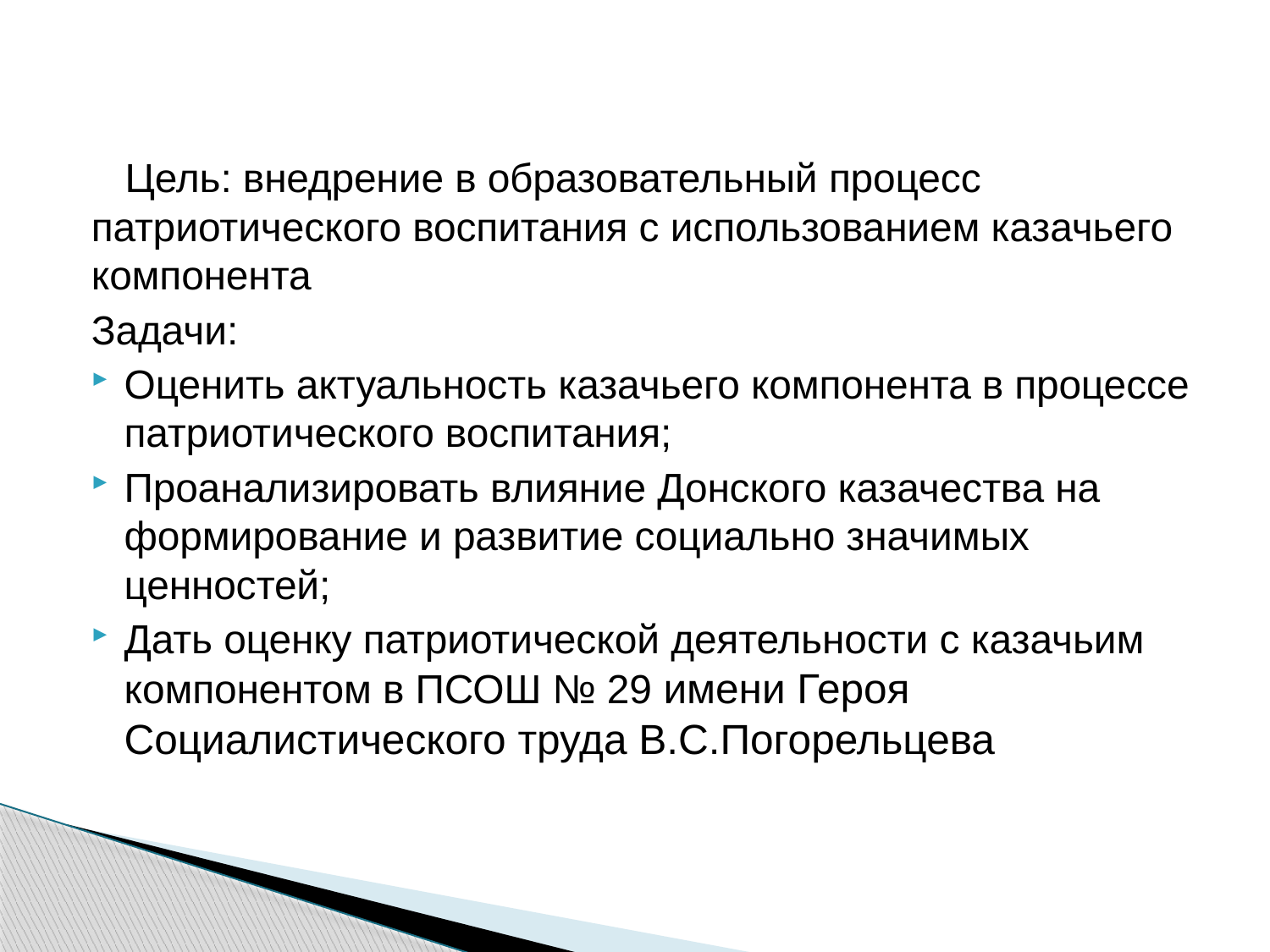

Цель: внедрение в образовательный процесс    патриотического воспитания с использованием казачьего компонента
Задачи:
Оценить актуальность казачьего компонента в процессе патриотического воспитания;
Проанализировать влияние Донского казачества на формирование и развитие социально значимых ценностей;
Дать оценку патриотической деятельности с казачьим компонентом в ПСОШ № 29 имени Героя Социалистического труда В.С.Погорельцева